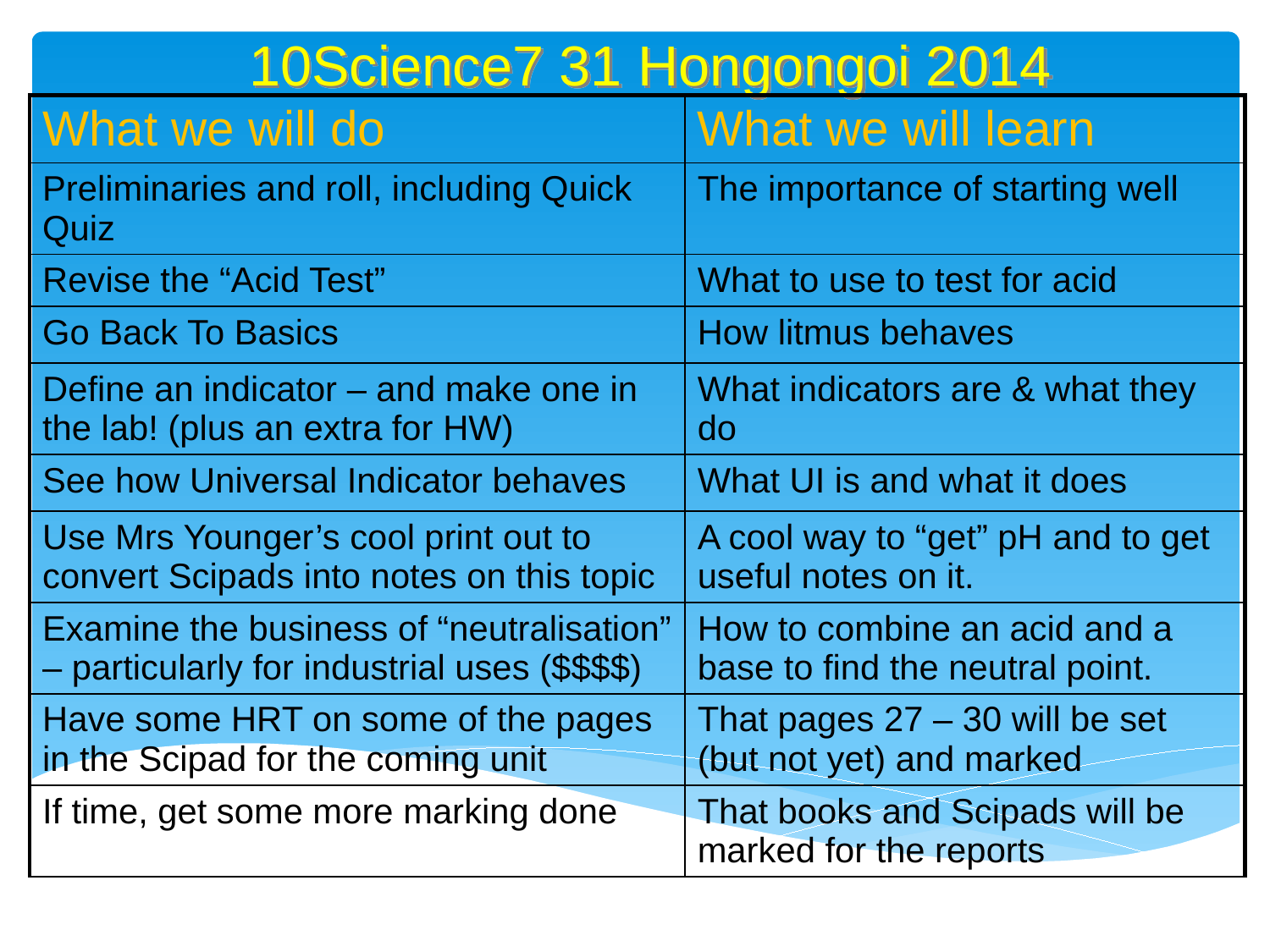

10Science7 31 Hongongoi 2014
| What we will do | What we will learn |
| --- | --- |
| Preliminaries and roll, including Quick Quiz | The importance of starting well |
| Revise the “Acid Test” | What to use to test for acid |
| Go Back To Basics | How litmus behaves |
| Define an indicator – and make one in the lab! (plus an extra for HW) | What indicators are & what they do |
| See how Universal Indicator behaves | What UI is and what it does |
| Use Mrs Younger’s cool print out to convert Scipads into notes on this topic | A cool way to “get” pH and to get useful notes on it. |
| Examine the business of “neutralisation” – particularly for industrial uses ($$$$) | How to combine an acid and a base to find the neutral point. |
| Have some HRT on some of the pages in the Scipad for the coming unit | That pages 27 – 30 will be set (but not yet) and marked |
| If time, get some more marking done | That books and Scipads will be marked for the reports |